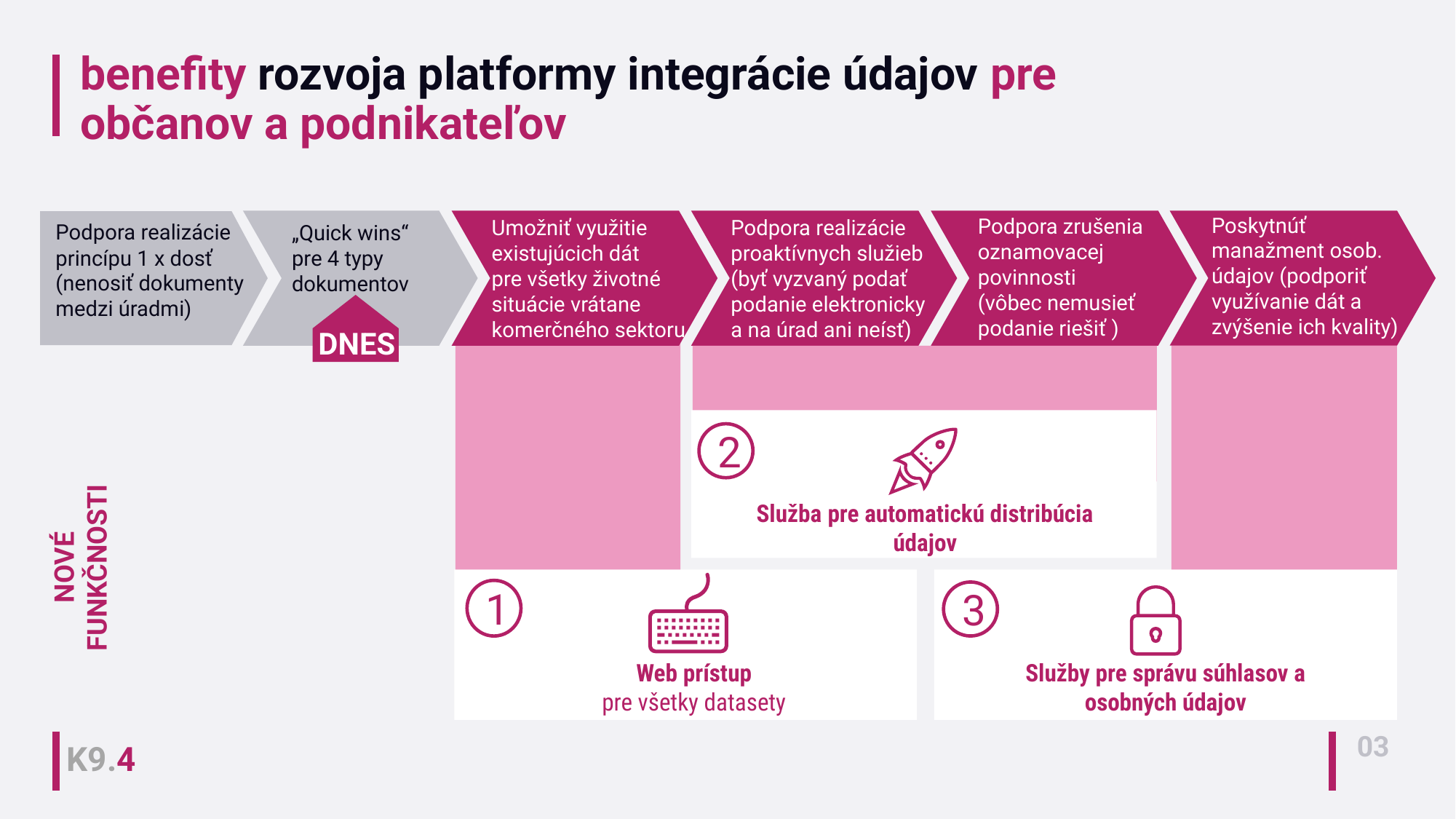

# benefity rozvoja platformy integrácie údajov pre občanov a podnikateľov
Poskytnúť manažment osob. údajov (podporiť využívanie dát a zvýšenie ich kvality)
Podpora zrušenia oznamovacej povinnosti
(vôbec nemusieť podanie riešiť )
Umožniť využitie existujúcich dát
pre všetky životné situácie vrátane komerčného sektoru
Podpora realizácie proaktívnych služieb
(byť vyzvaný podať podanie elektronicky
a na úrad ani neísť)

Podpora realizácie
princípu 1 x dosť
(nenosiť dokumenty medzi úradmi)
„Quick wins“ pre 4 typy dokumentov

DNES

Služba pre automatickú distribúcia údajov
2

NOVÉ
FUNKČNOSTI

Služby pre správu súhlasov a osobných údajov
3

Web prístup
pre všetky datasety

1
03